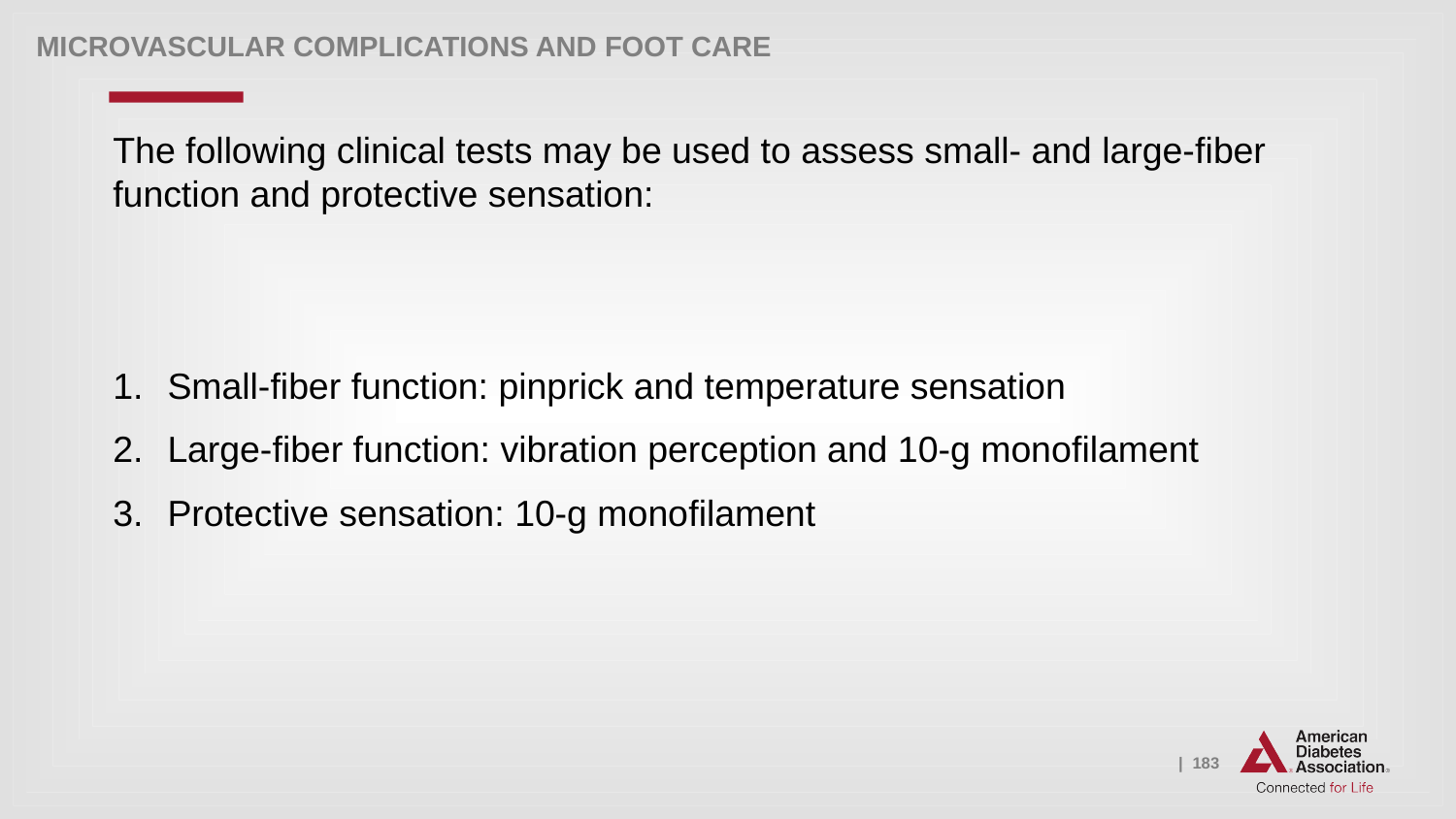

Microvascular Complications and Foot Care
The following clinical tests may be used to assess small- and large-fiber function and protective sensation:

Small-fiber function: pinprick and temperature sensation
Large-fiber function: vibration perception and 10-g monofilament
Protective sensation: 10-g monofilament